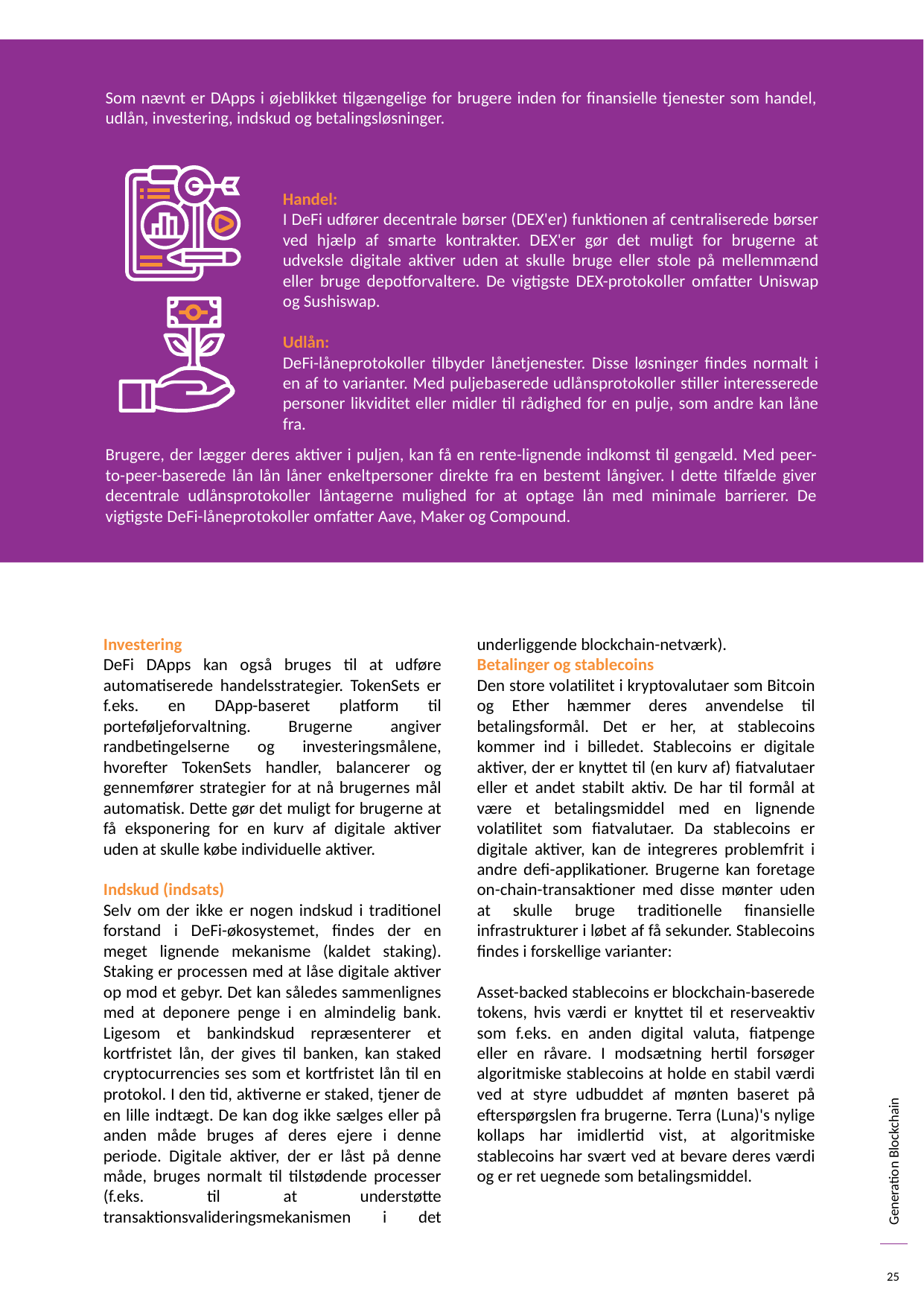

Som nævnt er DApps i øjeblikket tilgængelige for brugere inden for finansielle tjenester som handel, udlån, investering, indskud og betalingsløsninger.

Handel:
I DeFi udfører decentrale børser (DEX'er) funktionen af centraliserede børser ved hjælp af smarte kontrakter. DEX'er gør det muligt for brugerne at udveksle digitale aktiver uden at skulle bruge eller stole på mellemmænd eller bruge depotforvaltere. De vigtigste DEX-protokoller omfatter Uniswap og Sushiswap.

Udlån:
DeFi-låneprotokoller tilbyder lånetjenester. Disse løsninger findes normalt i en af to varianter. Med puljebaserede udlånsprotokoller stiller interesserede personer likviditet eller midler til rådighed for en pulje, som andre kan låne fra.

Brugere, der lægger deres aktiver i puljen, kan få en rente-lignende indkomst til gengæld. Med peer-to-peer-baserede lån lån låner enkeltpersoner direkte fra en bestemt långiver. I dette tilfælde giver decentrale udlånsprotokoller låntagerne mulighed for at optage lån med minimale barrierer. De vigtigste DeFi-låneprotokoller omfatter Aave, Maker og Compound.
Investering
DeFi DApps kan også bruges til at udføre automatiserede handelsstrategier. TokenSets er f.eks. en DApp-baseret platform til porteføljeforvaltning. Brugerne angiver randbetingelserne og investeringsmålene, hvorefter TokenSets handler, balancerer og gennemfører strategier for at nå brugernes mål automatisk. Dette gør det muligt for brugerne at få eksponering for en kurv af digitale aktiver uden at skulle købe individuelle aktiver.

Indskud (indsats)
Selv om der ikke er nogen indskud i traditionel forstand i DeFi-økosystemet, findes der en meget lignende mekanisme (kaldet staking). Staking er processen med at låse digitale aktiver op mod et gebyr. Det kan således sammenlignes med at deponere penge i en almindelig bank. Ligesom et bankindskud repræsenterer et kortfristet lån, der gives til banken, kan staked cryptocurrencies ses som et kortfristet lån til en protokol. I den tid, aktiverne er staked, tjener de en lille indtægt. De kan dog ikke sælges eller på anden måde bruges af deres ejere i denne periode. Digitale aktiver, der er låst på denne måde, bruges normalt til tilstødende processer (f.eks. til at understøtte transaktionsvalideringsmekanismen i det underliggende blockchain-netværk).
Betalinger og stablecoins
Den store volatilitet i kryptovalutaer som Bitcoin og Ether hæmmer deres anvendelse til betalingsformål. Det er her, at stablecoins kommer ind i billedet. Stablecoins er digitale aktiver, der er knyttet til (en kurv af) fiatvalutaer eller et andet stabilt aktiv. De har til formål at være et betalingsmiddel med en lignende volatilitet som fiatvalutaer. Da stablecoins er digitale aktiver, kan de integreres problemfrit i andre defi-applikationer. Brugerne kan foretage on-chain-transaktioner med disse mønter uden at skulle bruge traditionelle finansielle infrastrukturer i løbet af få sekunder. Stablecoins findes i forskellige varianter:
Asset-backed stablecoins er blockchain-baserede tokens, hvis værdi er knyttet til et reserveaktiv som f.eks. en anden digital valuta, fiatpenge eller en råvare. I modsætning hertil forsøger algoritmiske stablecoins at holde en stabil værdi ved at styre udbuddet af mønten baseret på efterspørgslen fra brugerne. Terra (Luna)'s nylige kollaps har imidlertid vist, at algoritmiske stablecoins har svært ved at bevare deres værdi og er ret uegnede som betalingsmiddel.

25